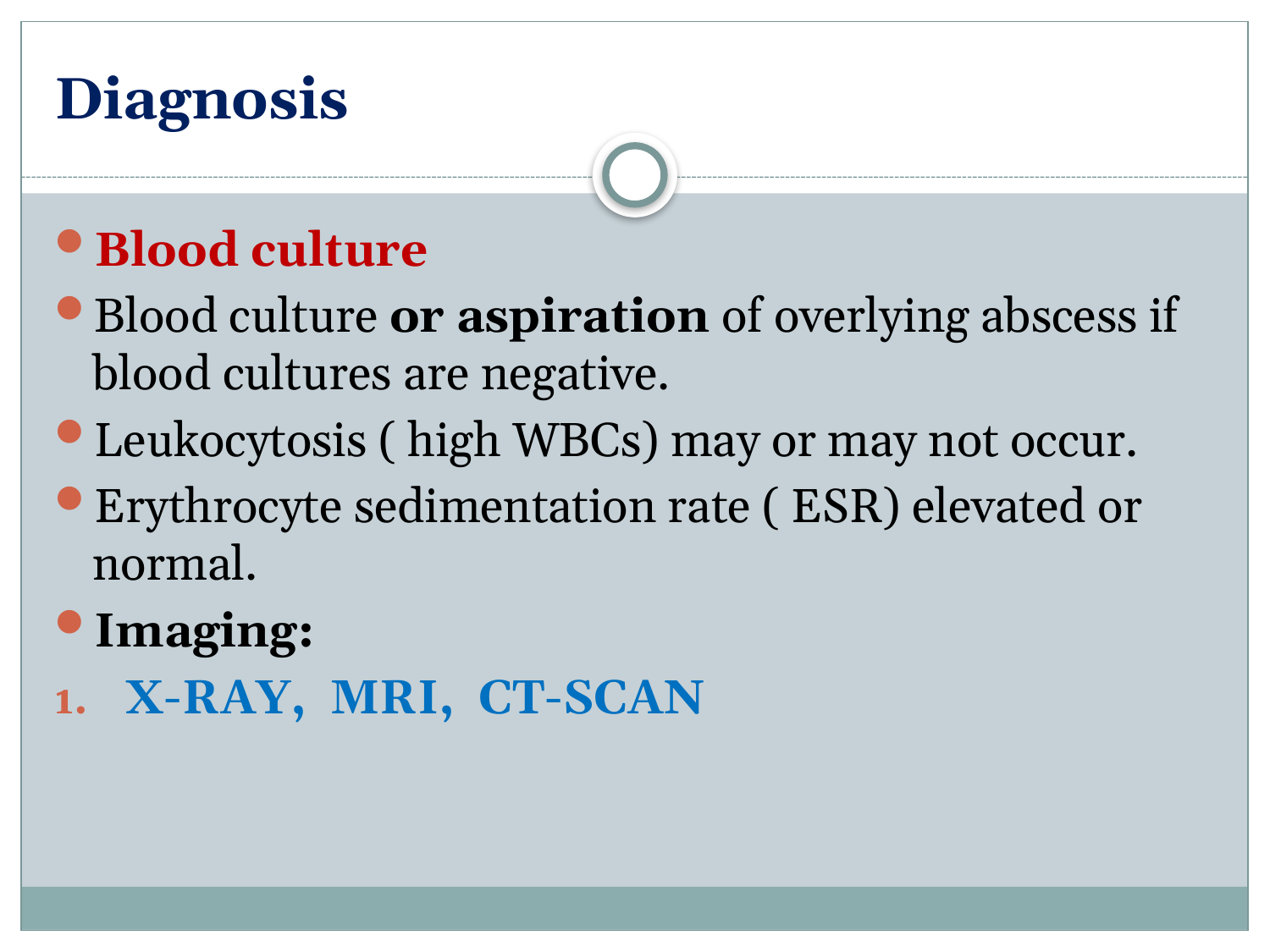

# Diagnosis
Blood culture
Blood culture or aspiration of overlying abscess if blood cultures are negative.
Leukocytosis ( high WBCs) may or may not occur.
Erythrocyte sedimentation rate ( ESR) elevated or normal.
Imaging:
X-RAY,  MRI,  CT-SCAN